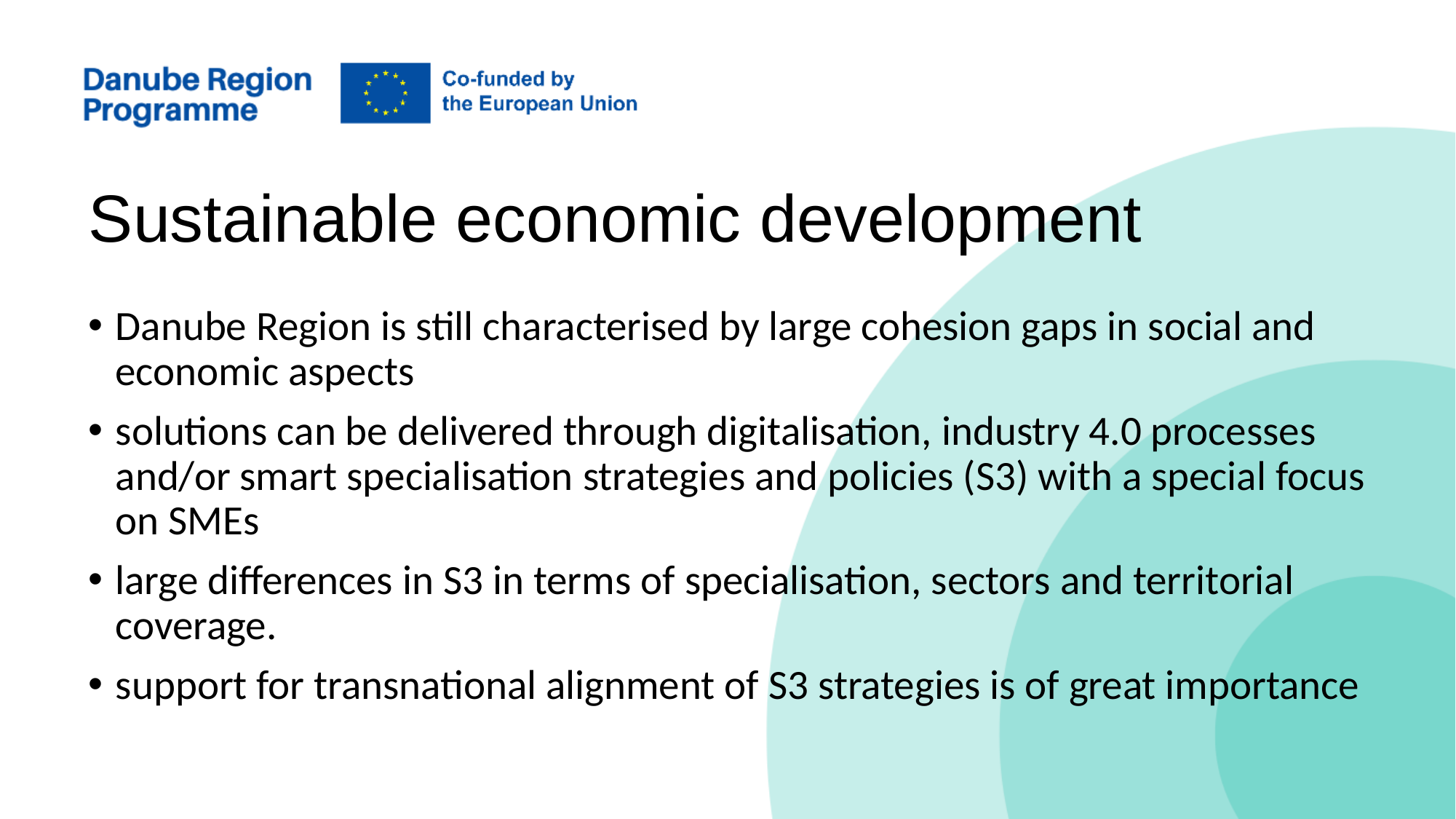

# Sustainable economic development
Danube Region is still characterised by large cohesion gaps in social and economic aspects
solutions can be delivered through digitalisation, industry 4.0 processes and/or smart specialisation strategies and policies (S3) with a special focus on SMEs
large differences in S3 in terms of specialisation, sectors and territorial coverage.
support for transnational alignment of S3 strategies is of great importance